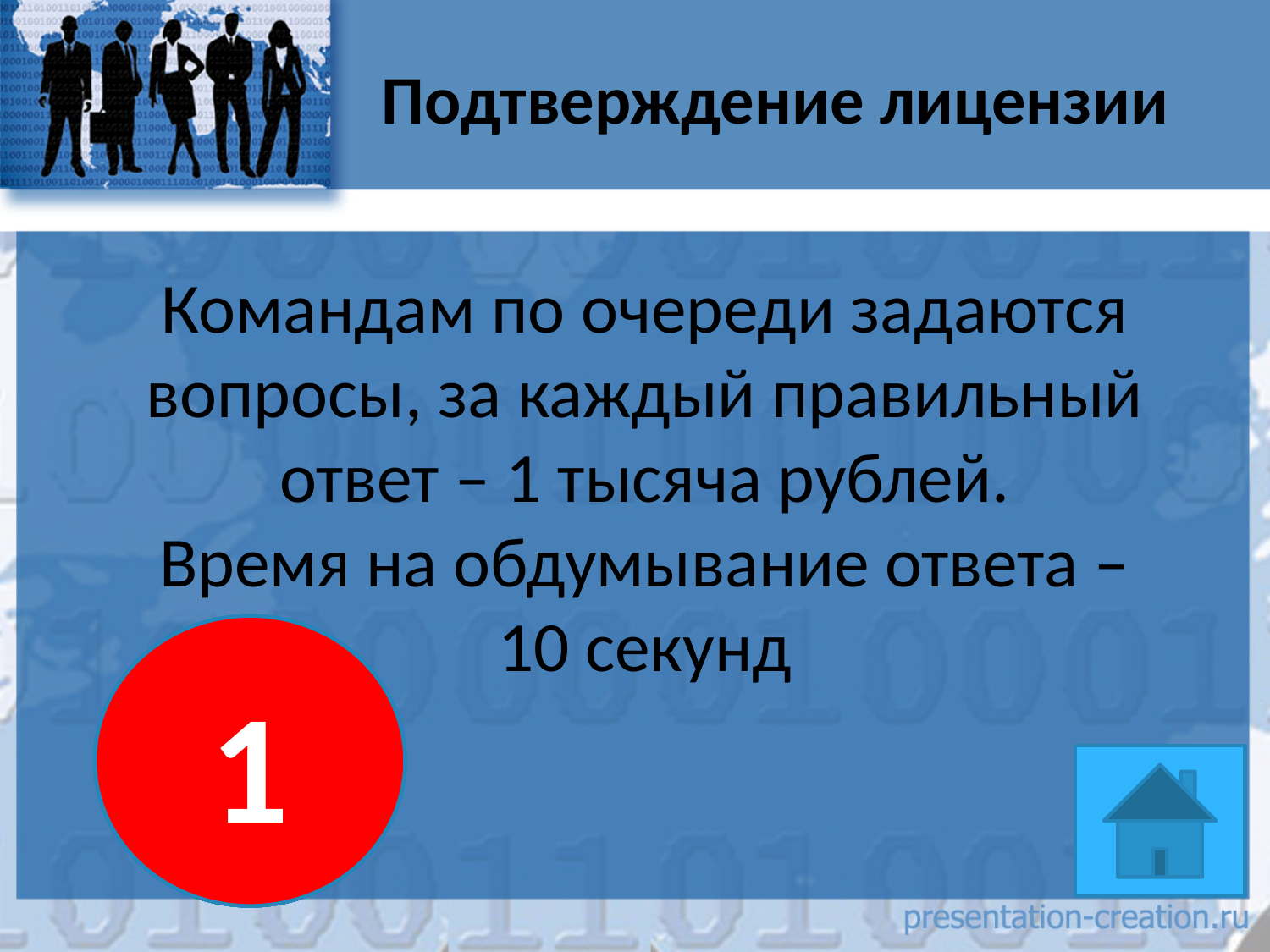

# Подтверждение лицензии
Командам по очереди задаются вопросы, за каждый правильный ответ – 1 тысяча рублей.
Время на обдумывание ответа – 10 секунд
10
9
8
7
6
5
4
3
2
1